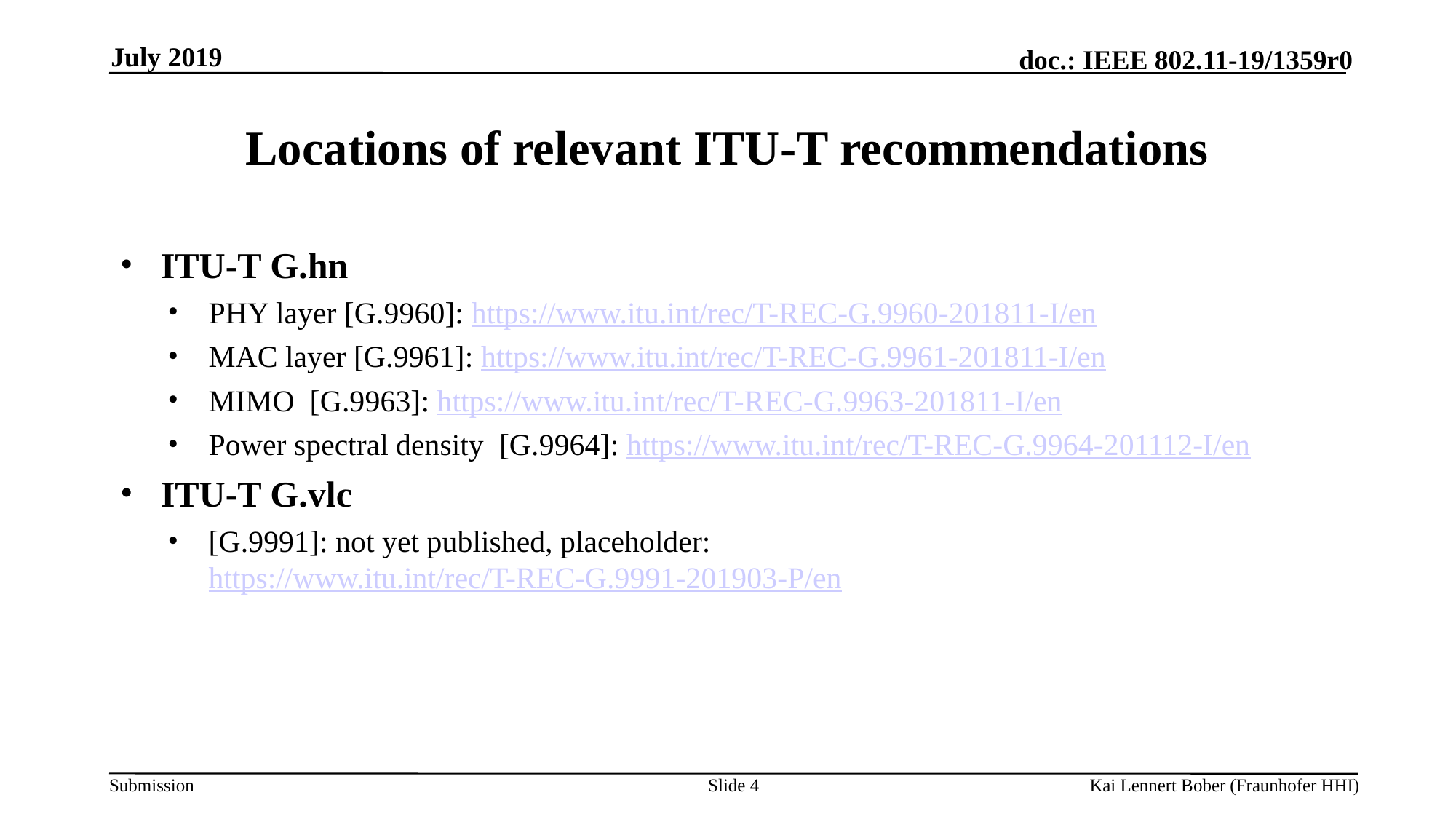

July 2019
# Locations of relevant ITU-T recommendations
ITU-T G.hn
PHY layer [G.9960]: https://www.itu.int/rec/T-REC-G.9960-201811-I/en
MAC layer [G.9961]: https://www.itu.int/rec/T-REC-G.9961-201811-I/en
MIMO  [G.9963]: https://www.itu.int/rec/T-REC-G.9963-201811-I/en
Power spectral density  [G.9964]: https://www.itu.int/rec/T-REC-G.9964-201112-I/en
ITU-T G.vlc
[G.9991]: not yet published, placeholder: https://www.itu.int/rec/T-REC-G.9991-201903-P/en
Slide 4
Kai Lennert Bober (Fraunhofer HHI)